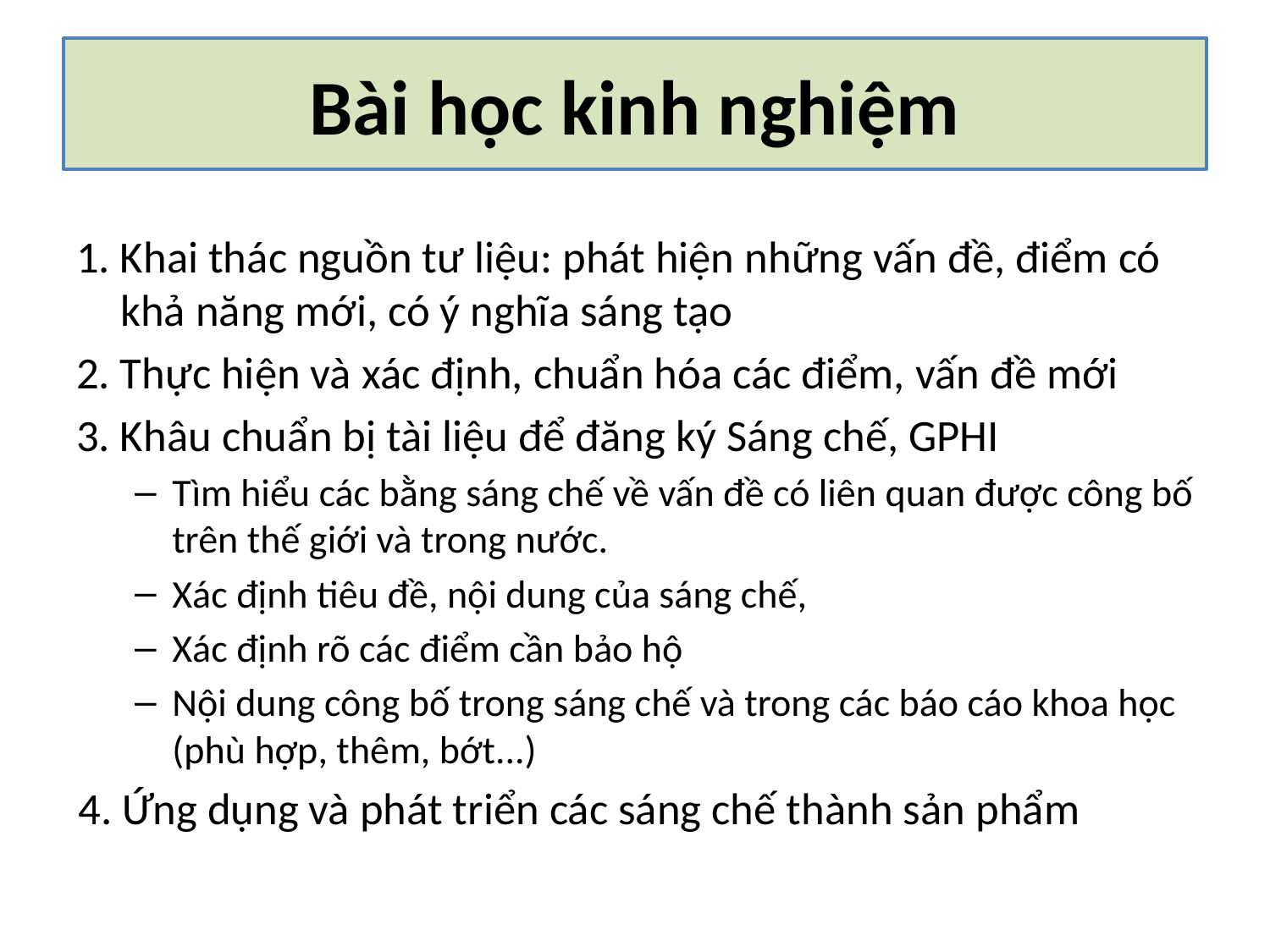

# Bài học kinh nghiệm
1. Khai thác nguồn tư liệu: phát hiện những vấn đề, điểm có khả năng mới, có ý nghĩa sáng tạo
2. Thực hiện và xác định, chuẩn hóa các điểm, vấn đề mới
3. Khâu chuẩn bị tài liệu để đăng ký Sáng chế, GPHI
Tìm hiểu các bằng sáng chế về vấn đề có liên quan được công bố trên thế giới và trong nước.
Xác định tiêu đề, nội dung của sáng chế,
Xác định rõ các điểm cần bảo hộ
Nội dung công bố trong sáng chế và trong các báo cáo khoa học (phù hợp, thêm, bớt...)
4. Ứng dụng và phát triển các sáng chế thành sản phẩm